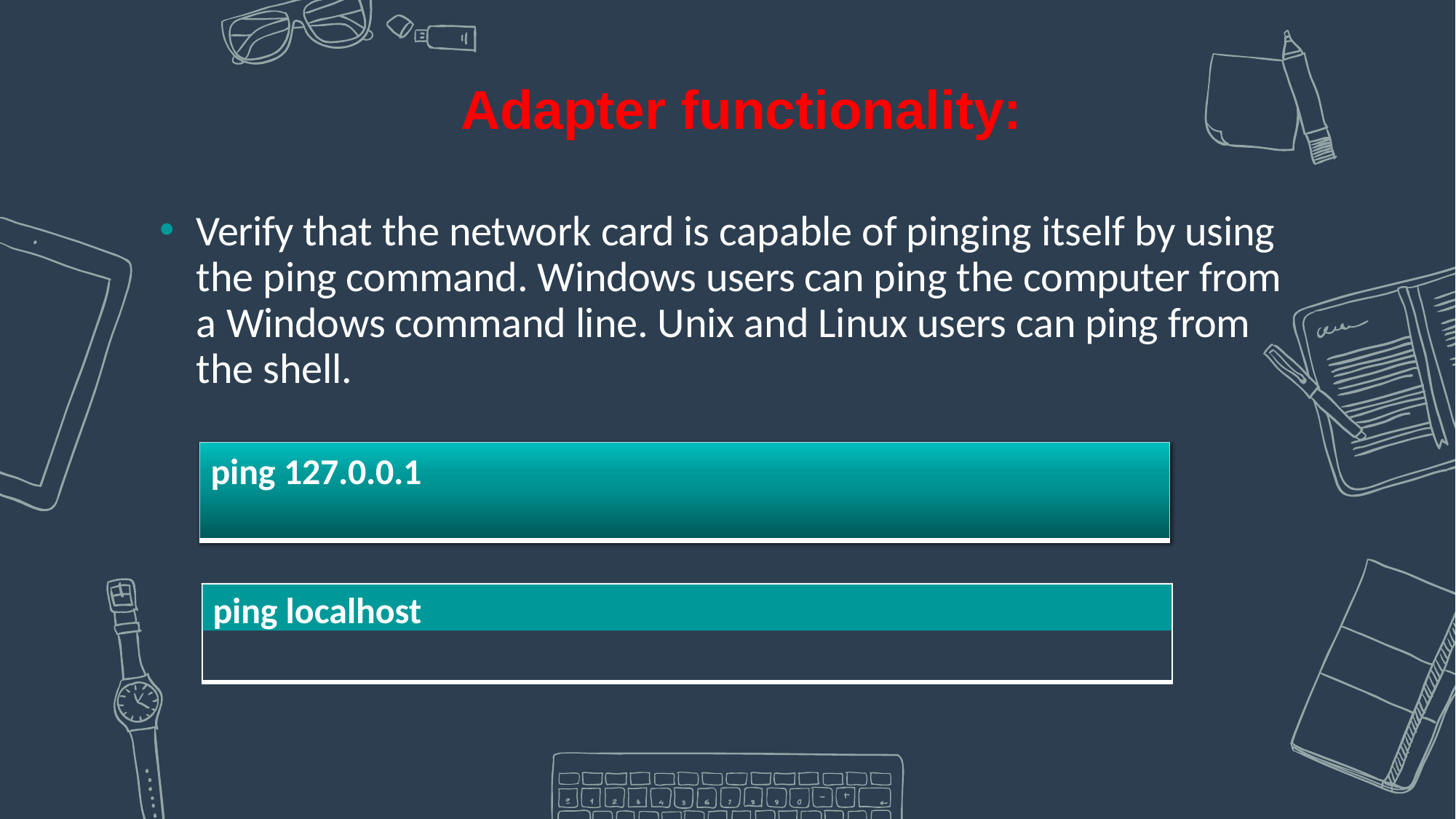

Adapter functionality:
Verify that the network card is capable of pinging itself by using  the ping command. Windows users can ping the computer from  a Windows command line. Unix and Linux users can ping from  the shell.

ping 127.0.0.1

ping localhost